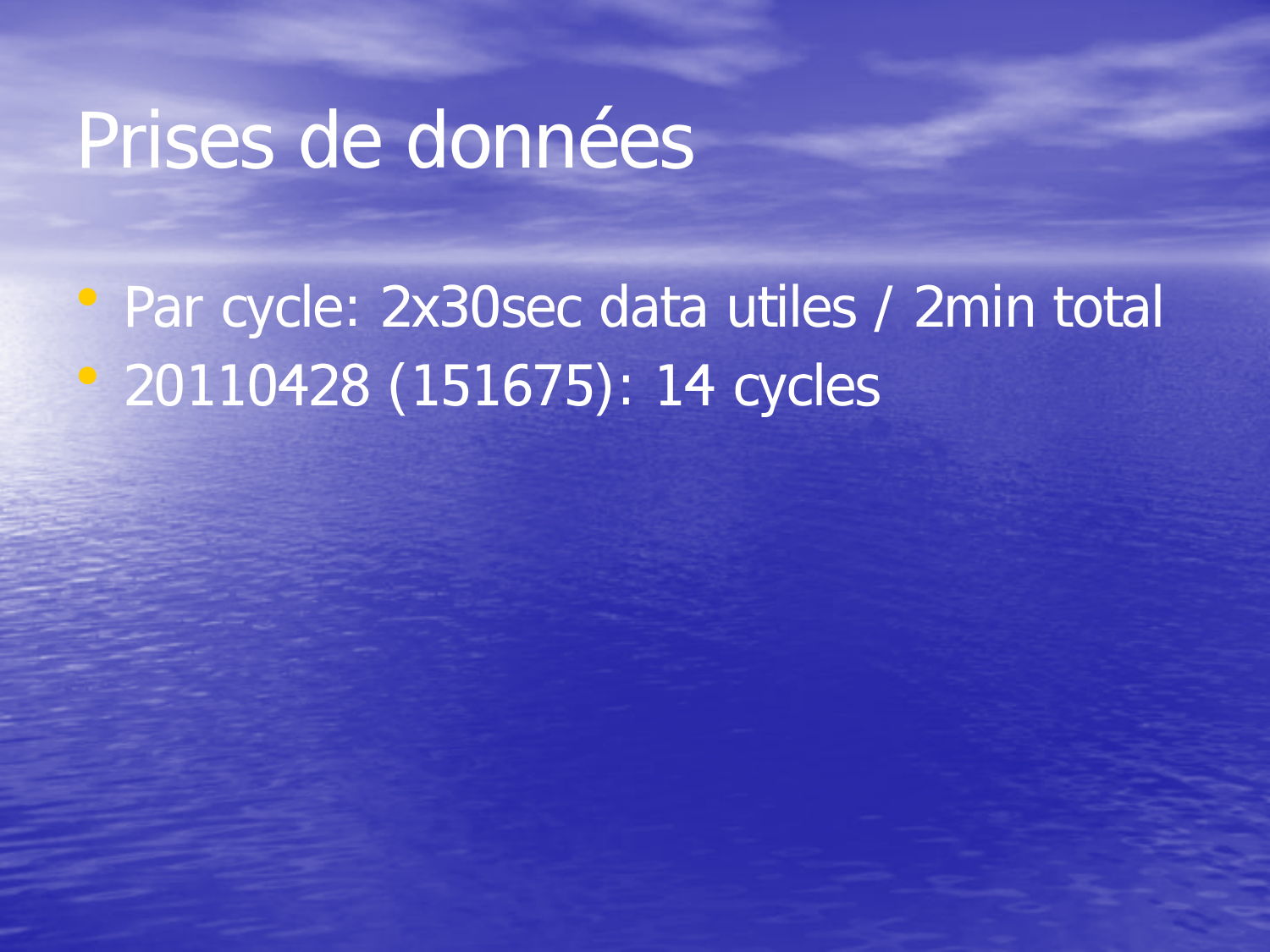

# Prises de données
Par cycle: 2x30sec data utiles / 2min total
20110428 (151675): 14 cycles